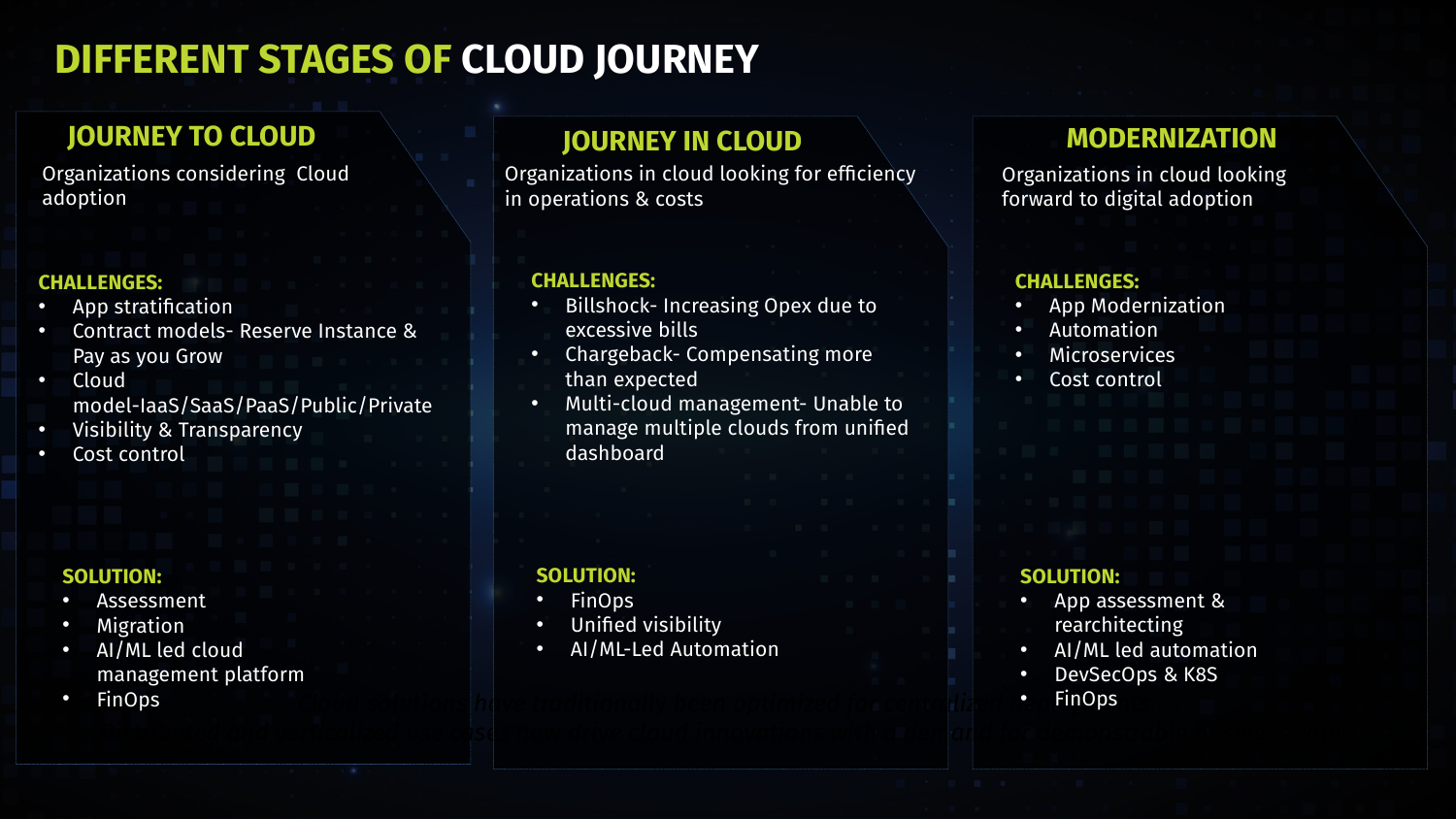

Different Stages of Cloud Journey

Journey to cloud

Modernization
Journey in Cloud
Organizations considering  Cloud adoption
Organizations in cloud looking for efficiency in operations & costs
Organizations in cloud looking forward to digital adoption
Challenges:
Billshock- Increasing Opex due to excessive bills
Chargeback- Compensating more than expected
Multi-cloud management- Unable to manage multiple clouds from unified dashboard
Challenges:
App Modernization
Automation
Microservices
Cost control

Challenges:
App stratification
Contract models- Reserve Instance & Pay as you Grow
Cloud model-IaaS/SaaS/PaaS/Public/Private
Visibility & Transparency
Cost control
Solution:
FinOps
Unified visibility
AI/ML-Led Automation

Solution:
App assessment & rearchitecting
AI/ML led automation
DevSecOps & K8S
FinOps
Solution:
Assessment
Migration
AI/ML led cloud management platform
FinOps
Cloud solutions have traditionally been optimized for centralized deployments
Distributed and verticalized use cases now drive cloud innovations with a demand for demonstrable business value